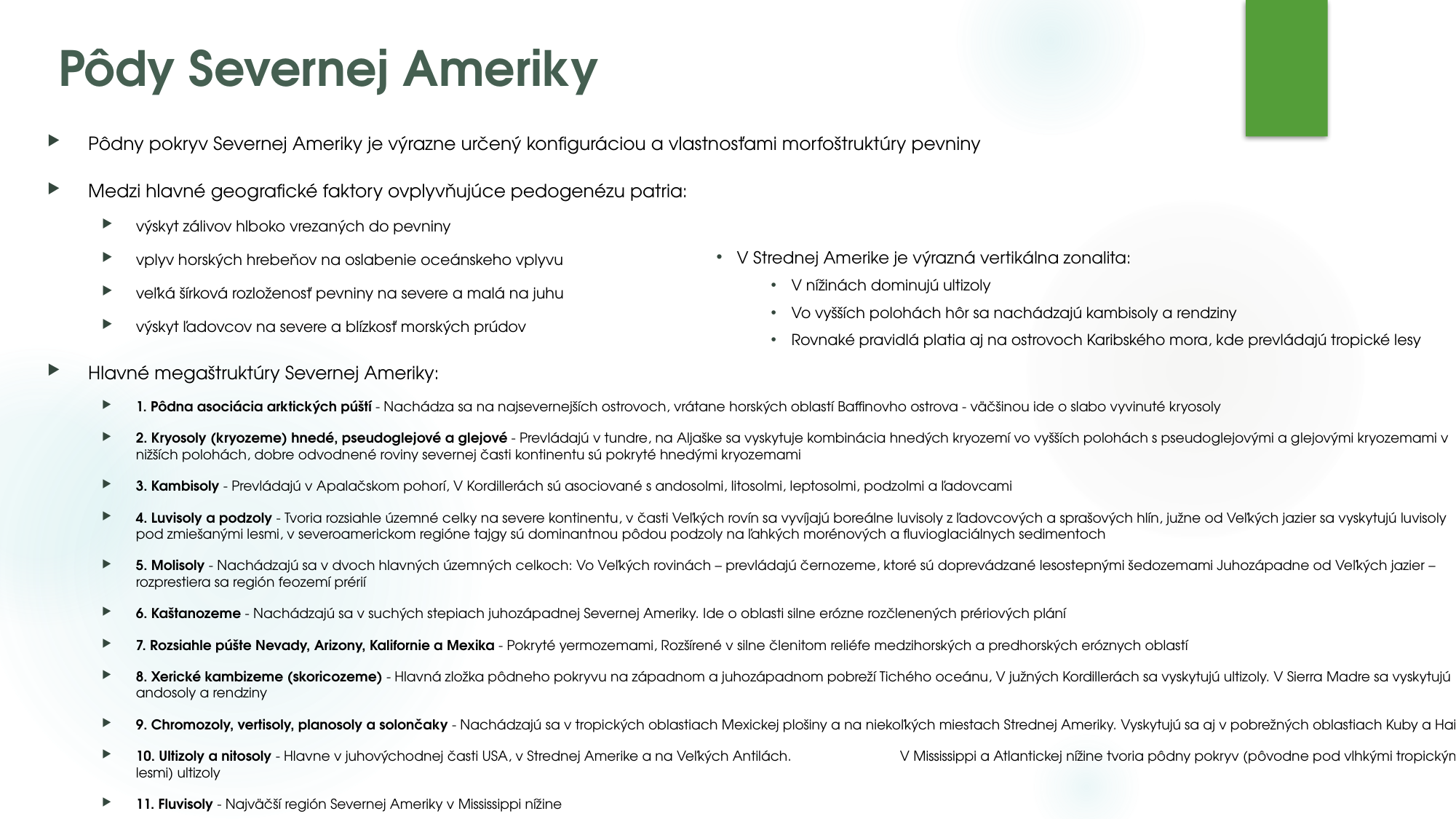

# Pôdy Severnej Ameriky
Pôdny pokryv Severnej Ameriky je výrazne určený konfiguráciou a vlastnosťami morfoštruktúry pevniny
Medzi hlavné geografické faktory ovplyvňujúce pedogenézu patria:
výskyt zálivov hlboko vrezaných do pevniny
vplyv horských hrebeňov na oslabenie oceánskeho vplyvu
veľká šírková rozloženosť pevniny na severe a malá na juhu
výskyt ľadovcov na severe a blízkosť morských prúdov
Hlavné megaštruktúry Severnej Ameriky:
1. Pôdna asociácia arktických púští - Nachádza sa na najsevernejších ostrovoch, vrátane horských oblastí Baffinovho ostrova - väčšinou ide o slabo vyvinuté kryosoly
2. Kryosoly (kryozeme) hnedé, pseudoglejové a glejové - Prevládajú v tundre, na Aljaške sa vyskytuje kombinácia hnedých kryozemí vo vyšších polohách s pseudoglejovými a glejovými kryozemami v nižších polohách, dobre odvodnené roviny severnej časti kontinentu sú pokryté hnedými kryozemami
3. Kambisoly - Prevládajú v Apalačskom pohorí, V Kordillerách sú asociované s andosolmi, litosolmi, leptosolmi, podzolmi a ľadovcami
4. Luvisoly a podzoly - Tvoria rozsiahle územné celky na severe kontinentu, v časti Veľkých rovín sa vyvíjajú boreálne luvisoly z ľadovcových a sprašových hlín, južne od Veľkých jazier sa vyskytujú luvisoly pod zmiešanými lesmi, v severoamerickom regióne tajgy sú dominantnou pôdou podzoly na ľahkých morénových a fluvioglaciálnych sedimentoch
5. Molisoly - Nachádzajú sa v dvoch hlavných územných celkoch: Vo Veľkých rovinách – prevládajú černozeme, ktoré sú doprevádzané lesostepnými šedozemami Juhozápadne od Veľkých jazier – rozprestiera sa región feozemí prérií
6. Kaštanozeme - Nachádzajú sa v suchých stepiach juhozápadnej Severnej Ameriky. Ide o oblasti silne erózne rozčlenených prériových plání
7. Rozsiahle púšte Nevady, Arizony, Kalifornie a Mexika - Pokryté yermozemami, Rozšírené v silne členitom reliéfe medzihorských a predhorských eróznych oblastí
8. Xerické kambizeme (skoricozeme) - Hlavná zložka pôdneho pokryvu na západnom a juhozápadnom pobreží Tichého oceánu, V južných Kordillerách sa vyskytujú ultizoly. V Sierra Madre sa vyskytujú andosoly a rendziny
9. Chromozoly, vertisoly, planosoly a solončaky - Nachádzajú sa v tropických oblastiach Mexickej plošiny a na niekoľkých miestach Strednej Ameriky. Vyskytujú sa aj v pobrežných oblastiach Kuby a Haiti
10. Ultizoly a nitosoly - Hlavne v juhovýchodnej časti USA, v Strednej Amerike a na Veľkých Antilách. 	V Mississippi a Atlantickej nížine tvoria pôdny pokryv (pôvodne pod vlhkými tropickými lesmi) ultizoly
11. Fluvisoly - Najväčší región Severnej Ameriky v Mississippi nížine

V Strednej Amerike je výrazná vertikálna zonalita:
V nížinách dominujú ultizoly
Vo vyšších polohách hôr sa nachádzajú kambisoly a rendziny
Rovnaké pravidlá platia aj na ostrovoch Karibského mora, kde prevládajú tropické lesy